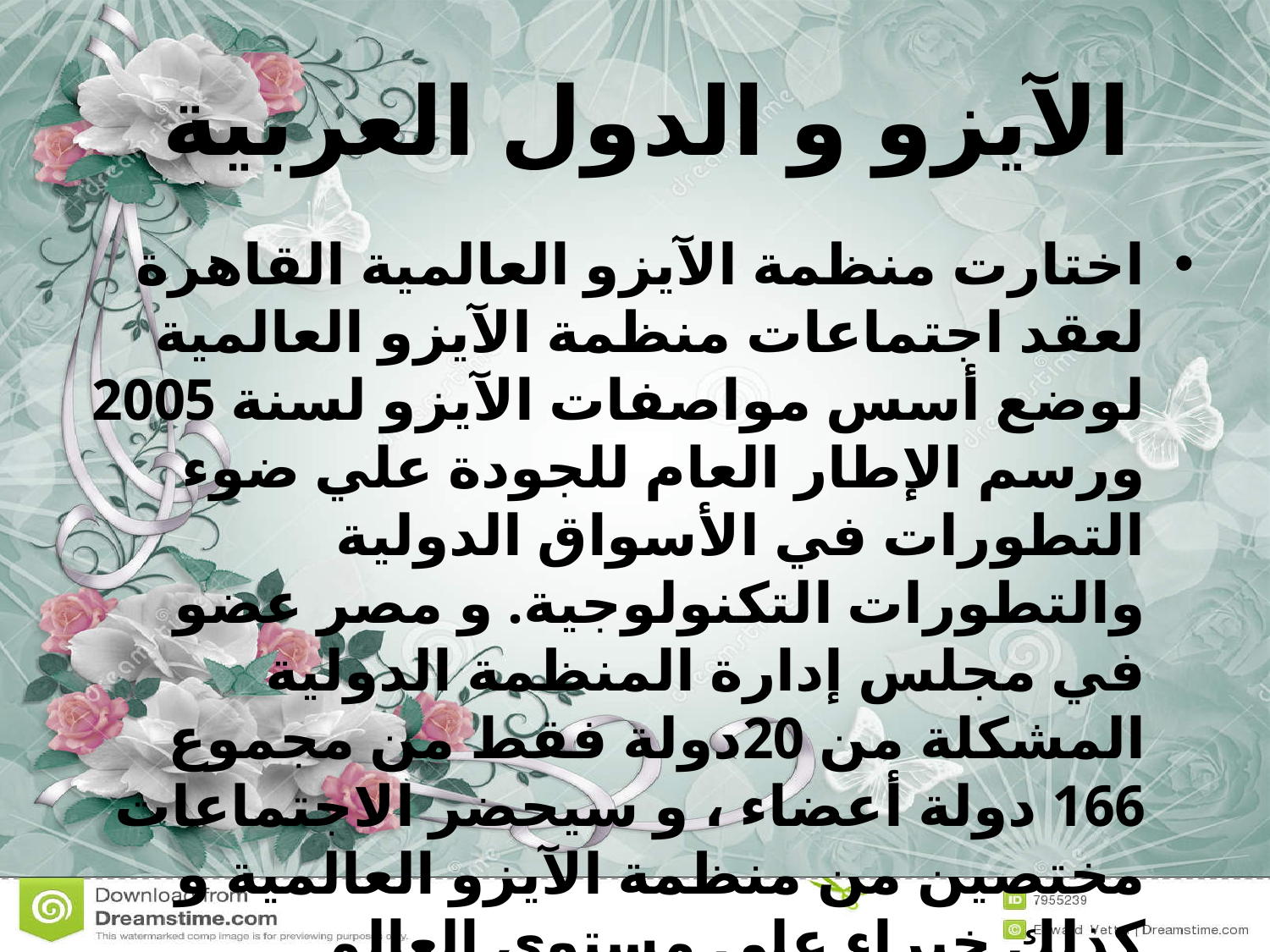

# الآيزو و الدول العربية
اختارت منظمة الآيزو العالمية القاهرة لعقد اجتماعات منظمة الآيزو العالمية لوضع أسس مواصفات الآيزو لسنة 2005 ورسم الإطار العام للجودة علي ضوء التطورات في الأسواق الدولية والتطورات التكنولوجية. و مصر عضو في مجلس إدارة المنظمة الدولية المشكلة من 20دولة فقط من مجموع 166 دولة أعضاء ، و سيحضر الاجتماعات مختصين من منظمة الآيزو العالمية و كذلك خبراء على مستوى العالم .